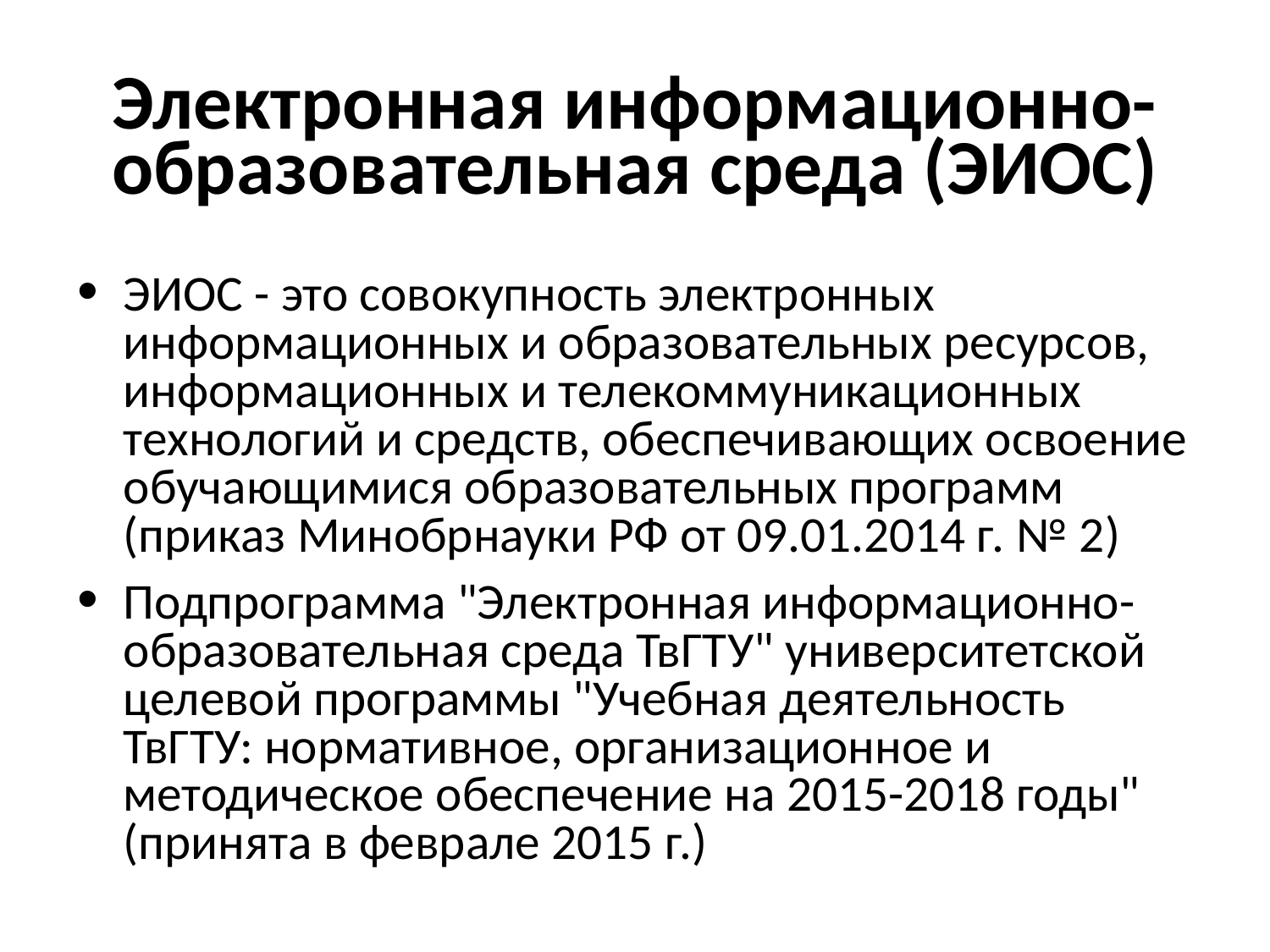

# Электронная информационно-образовательная среда (ЭИОС)
ЭИОС - это совокупность электронных информационных и образовательных ресурсов, информационных и телекоммуникационных технологий и средств, обеспечивающих освоение обучающимися образовательных программ (приказ Минобрнауки РФ от 09.01.2014 г. № 2)
Подпрограмма "Электронная информационно-образовательная среда ТвГТУ" университетской целевой программы "Учебная деятельность ТвГТУ: нормативное, организационное и методическое обеспечение на 2015-2018 годы" (принята в феврале 2015 г.)